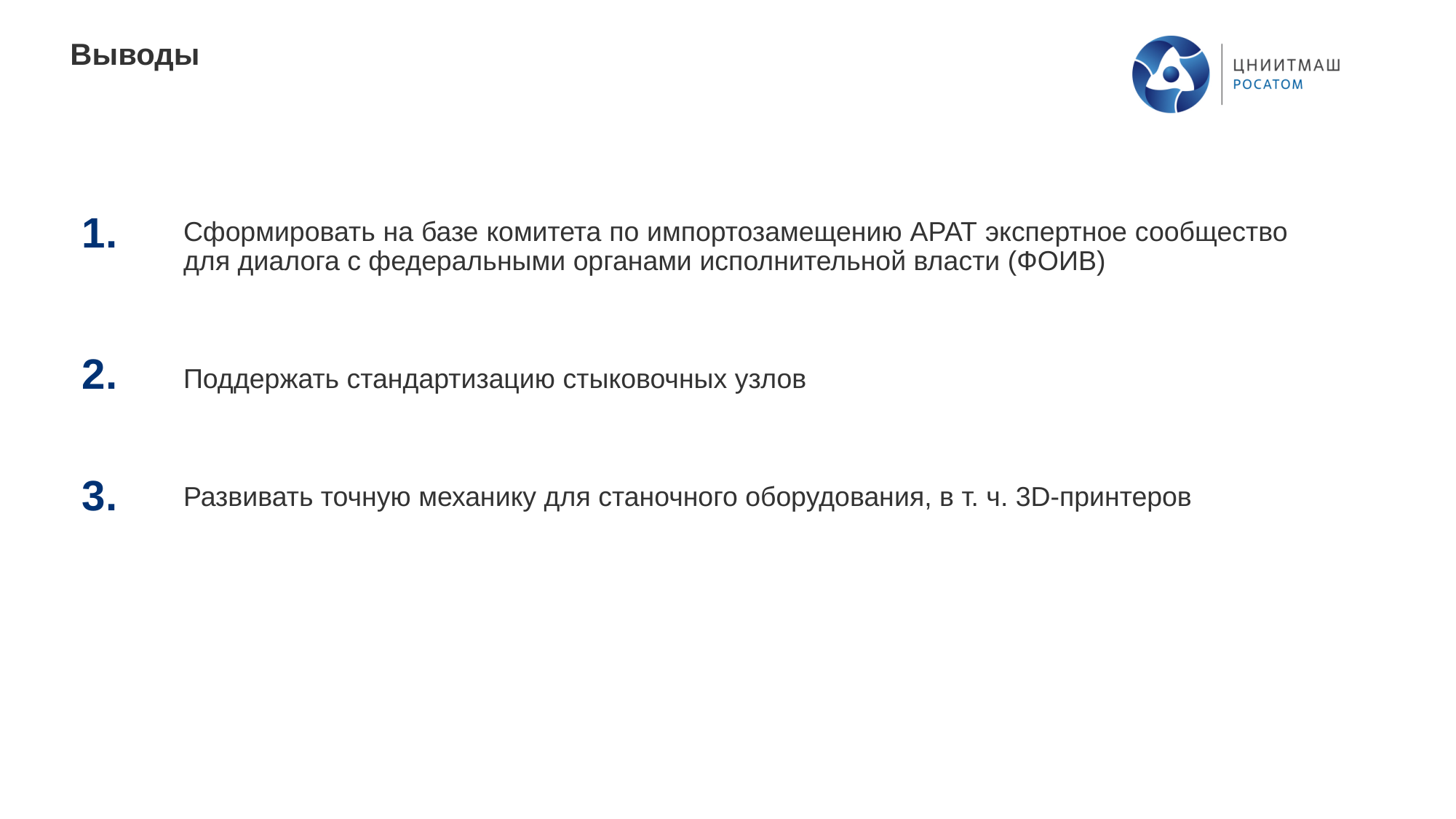

# Выводы
1.
Сформировать на базе комитета по импортозамещению АРАТ экспертное сообщество для диалога с федеральными органами исполнительной власти (ФОИВ)

Поддержать стандартизацию стыковочных узлов

Развивать точную механику для станочного оборудования, в т. ч. 3D-принтеров
2.
3.